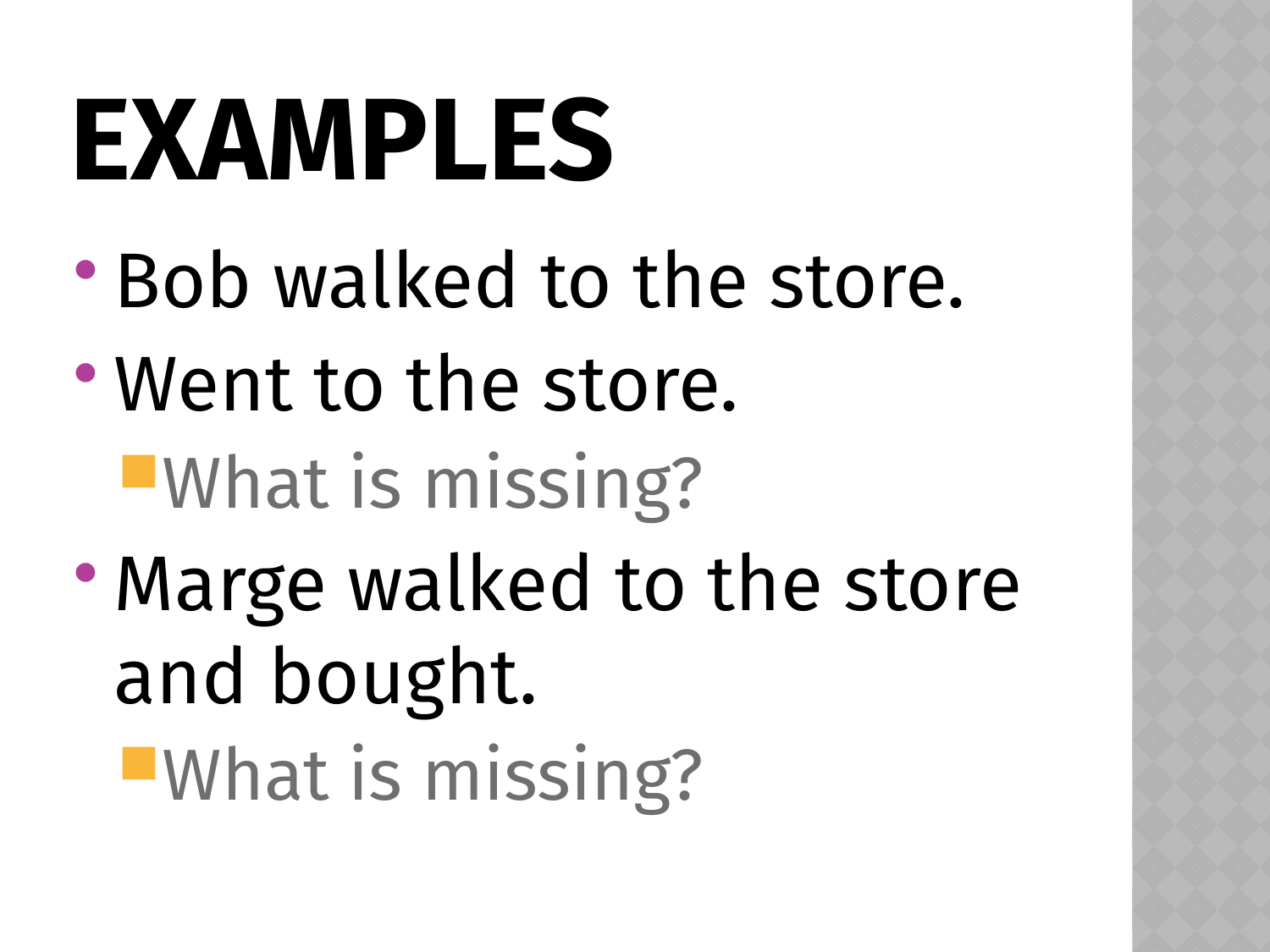

# Examples
Bob walked to the store.
Went to the store.
What is missing?
Marge walked to the store and bought.
What is missing?